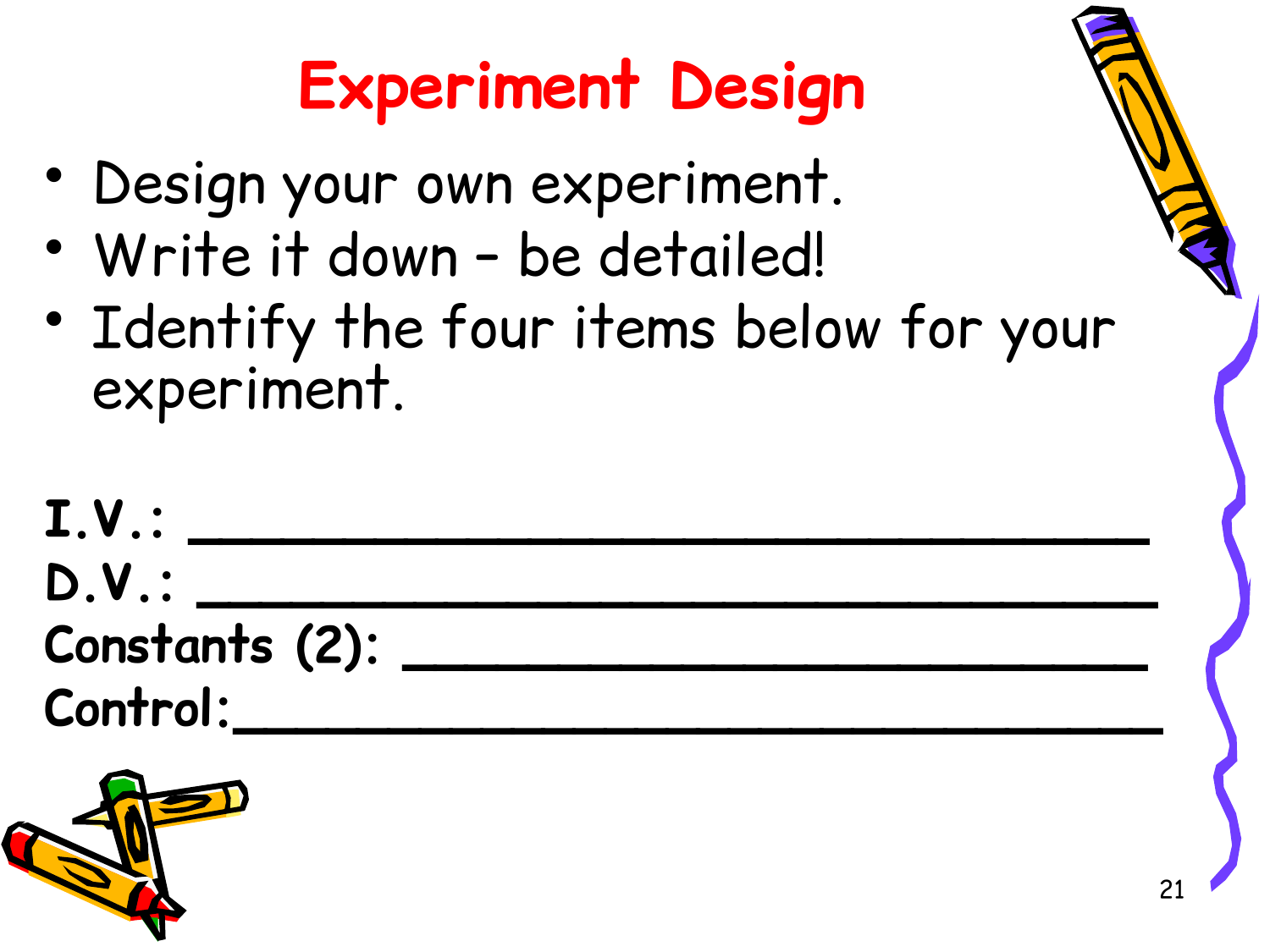

# Experiment Design
Design your own experiment.
Write it down – be detailed!
Identify the four items below for your experiment.

I.V.: _______________________________
D.V.: _______________________________
Constants (2): ________________________
Control:______________________________
21